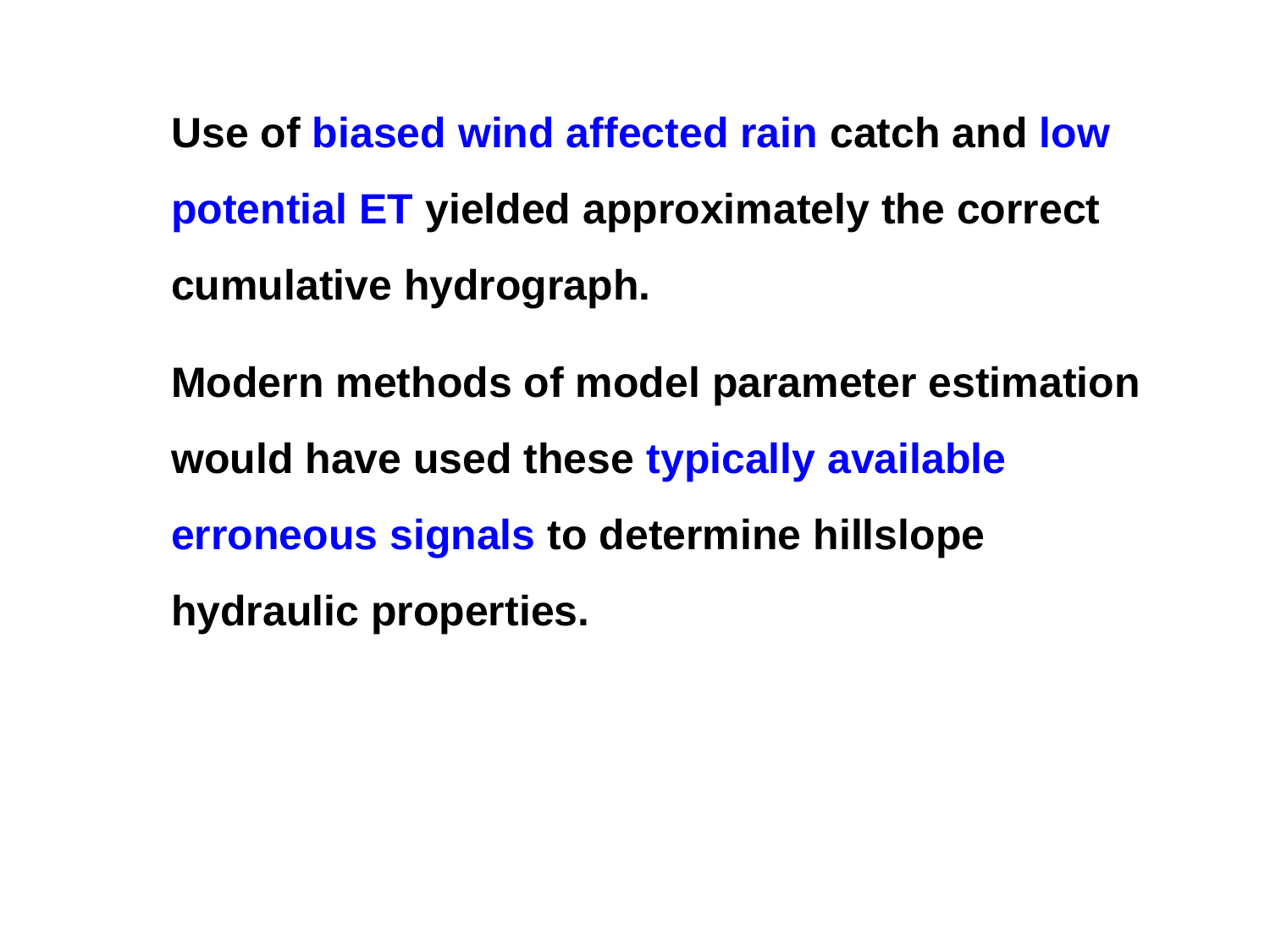

Use of biased wind affected rain catch and low potential ET yielded approximately the correct cumulative hydrograph.
Modern methods of model parameter estimation would have used these typically available erroneous signals to determine hillslope hydraulic properties.